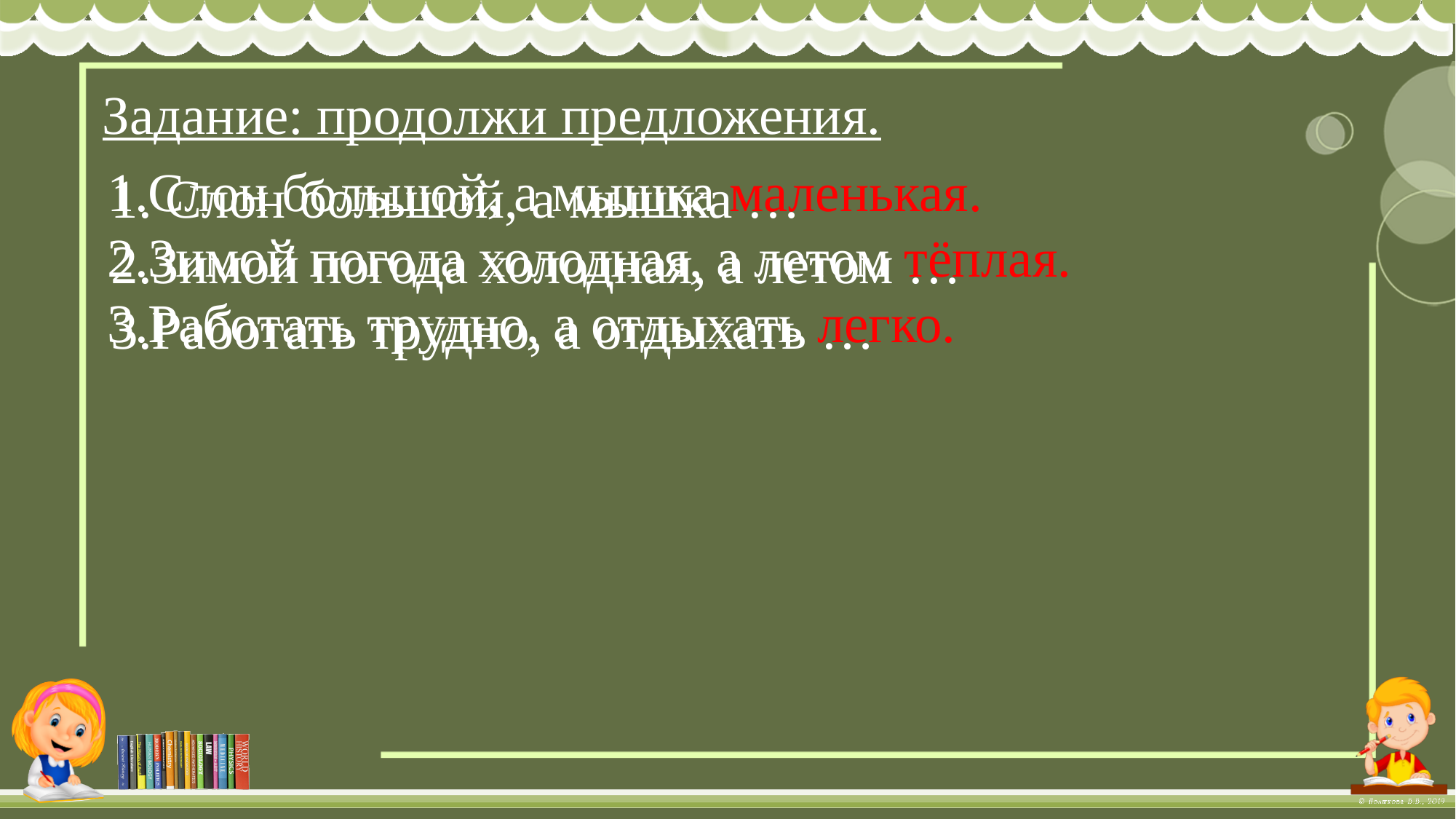

Задание: продолжи предложения.
1.Слон большой, а мышка маленькая.
2.Зимой погода холодная, а летом тёплая.
3.Работать трудно, а отдыхать легко.
1. Слон большой, а мышка …
2.Зимой погода холодная, а летом …
3.Работать трудно, а отдыхать …